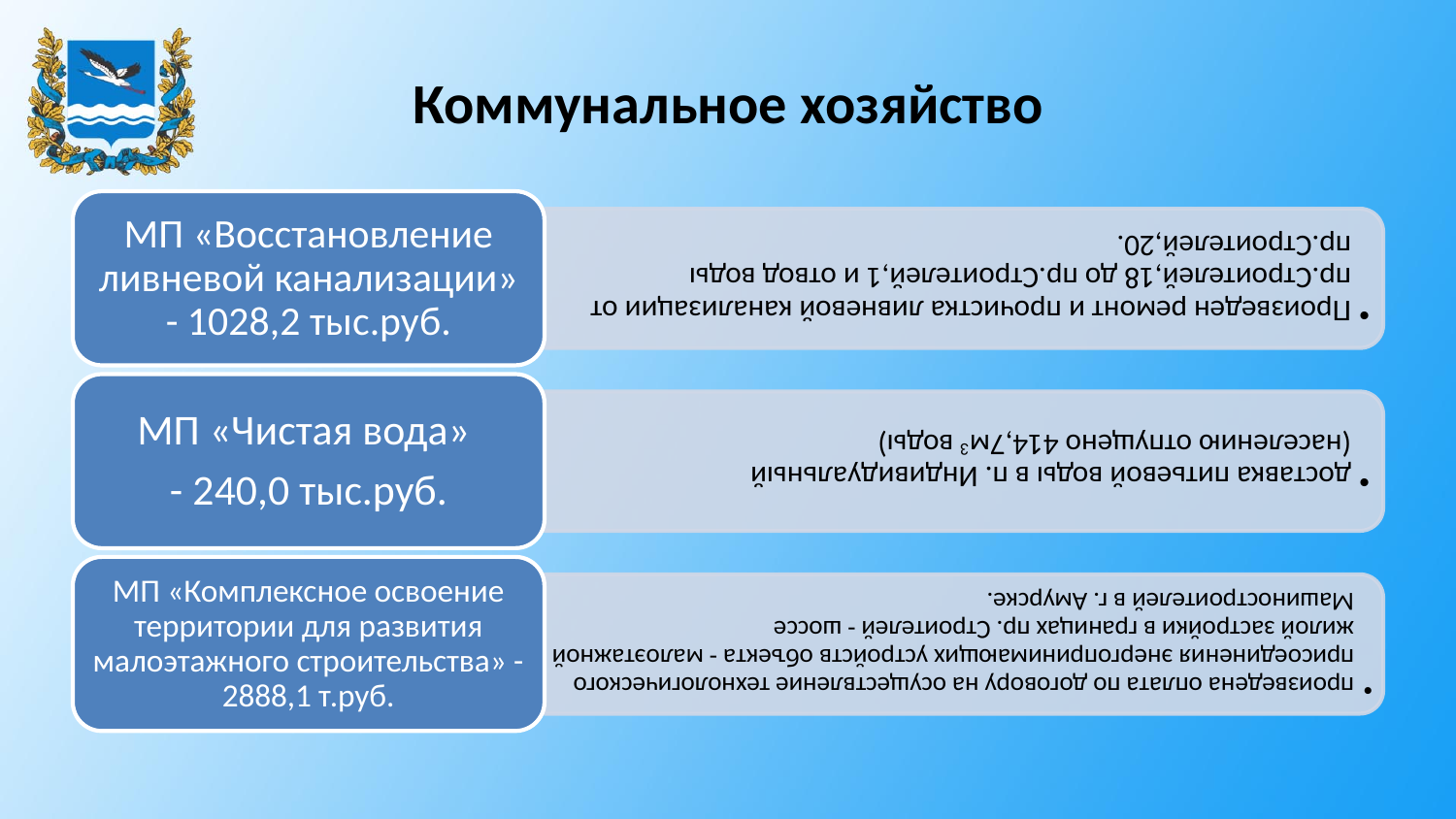

# Коммунальное хозяйство
Произведен ремонт и прочистка ливневой канализации от пр.Строителей,18 до пр.Строителей,1 и отвод воды пр.Строителей,20.
МП «Восстановление ливневой канализации» - 1028,2 тыс.руб.
доставка питьевой воды в п. Индивидуальный                (населению отпущено 414,7м3 воды)
МП «Чистая вода»
- 240,0 тыс.руб.
произведена оплата по договору на осуществление технологического присоединения энергопринимающих устройств объекта - малоэтажной жилой застройки в границах пр. Строителей - шоссе Машиностроителей в г. Амурске.
МП «Комплексное освоение территории для развития малоэтажного строительства» - 2888,1 т.руб.